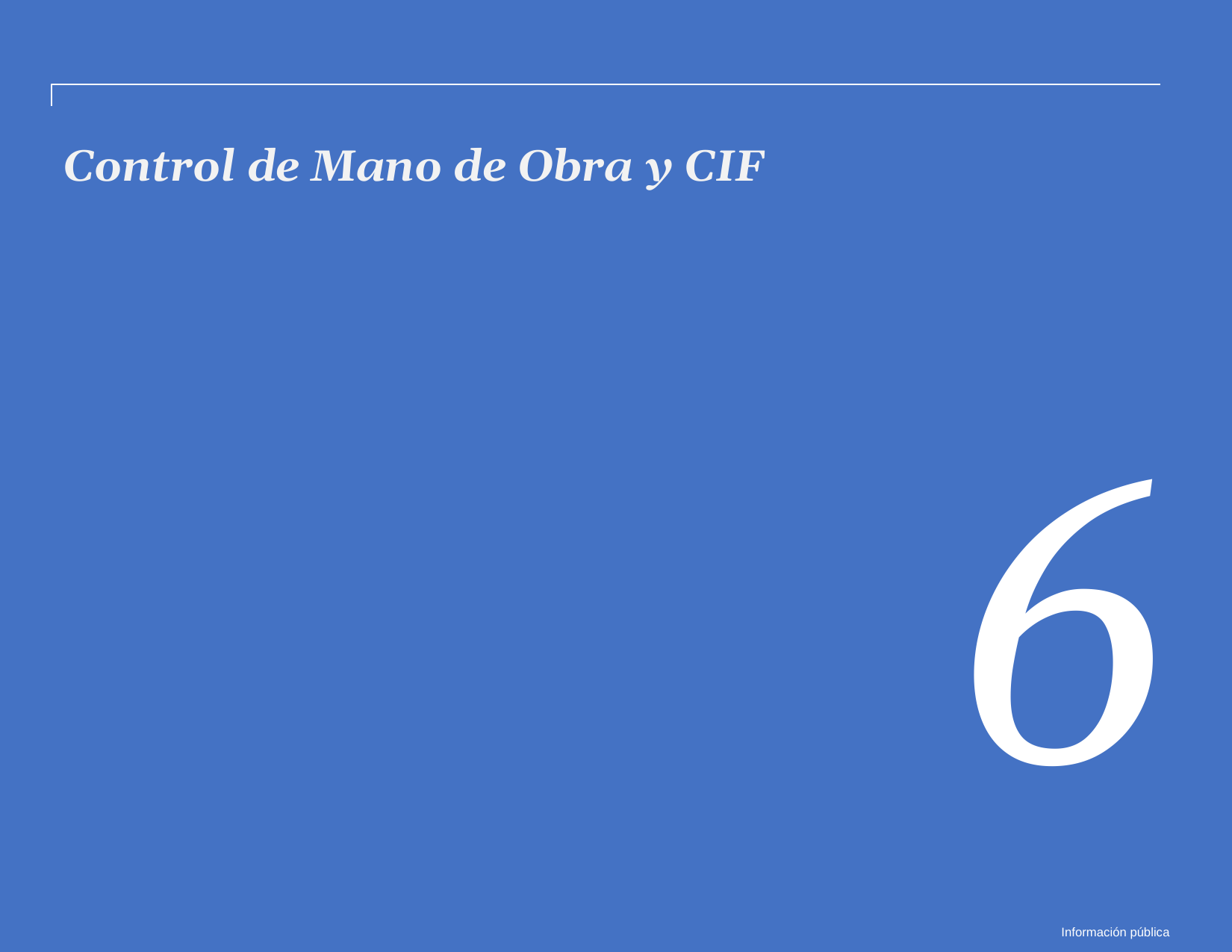

Control de Mano de Obra y CIF
6